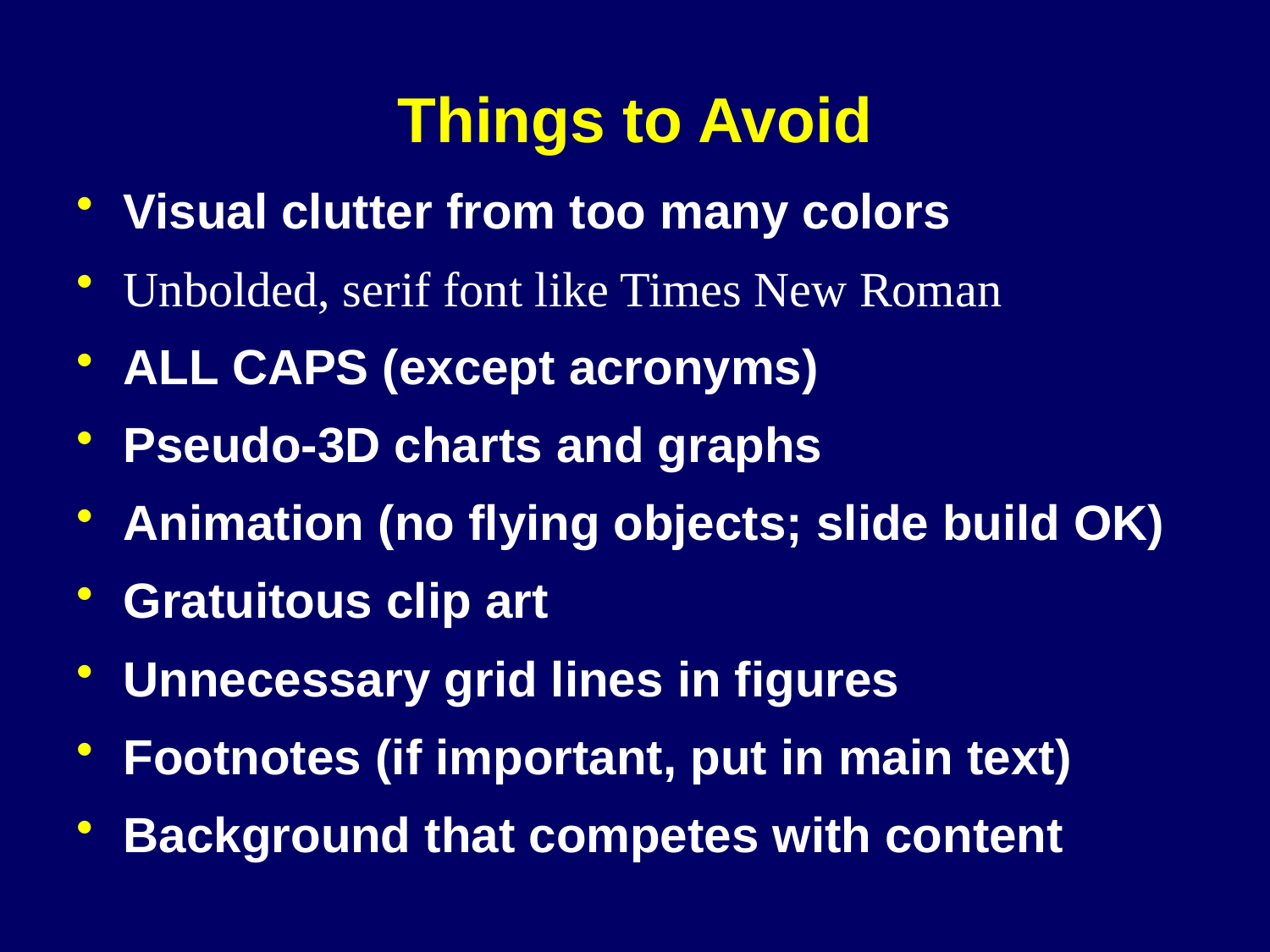

# Things to Avoid
Visual clutter from too many colors
Unbolded, serif font like Times New Roman
ALL CAPS (except acronyms)
Pseudo-3D charts and graphs
Animation (no flying objects; slide build OK)
Gratuitous clip art
Unnecessary grid lines in figures
Footnotes (if important, put in main text)
Background that competes with content